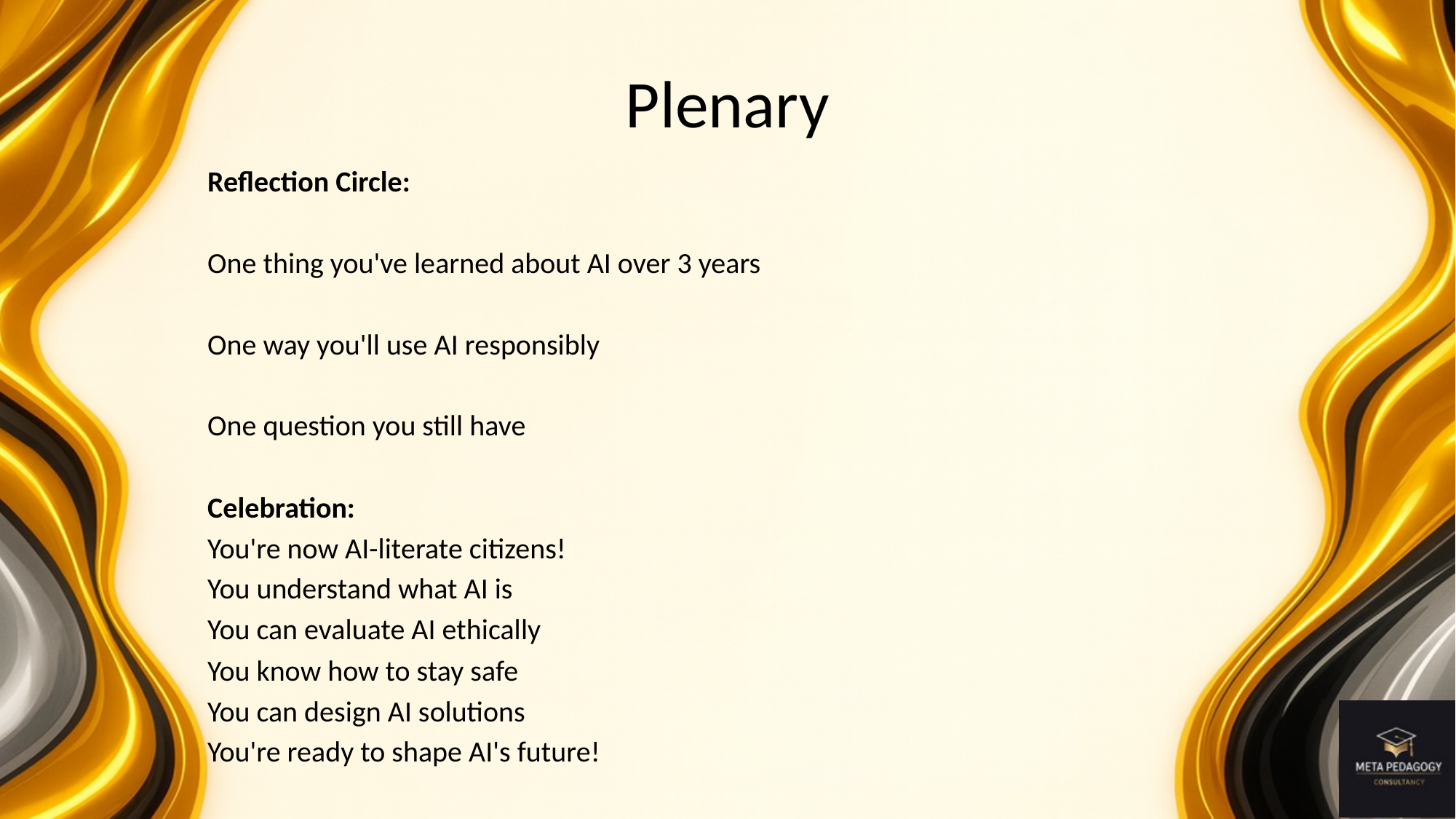

# Plenary
Reflection Circle:

One thing you've learned about AI over 3 years

One way you'll use AI responsibly

One question you still have

Celebration:
You're now AI-literate citizens!
You understand what AI is
You can evaluate AI ethically
You know how to stay safe
You can design AI solutions
You're ready to shape AI's future!